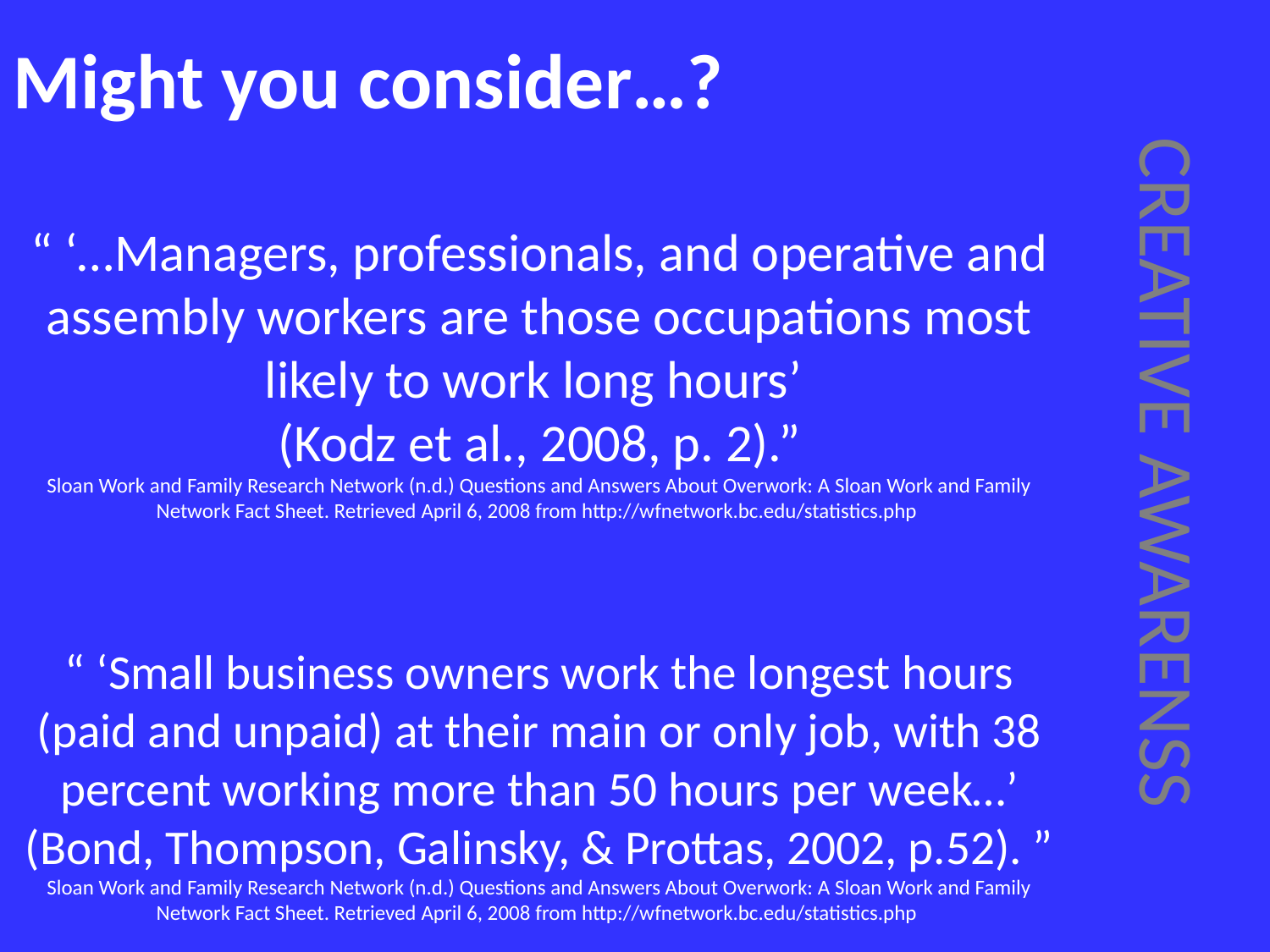

# Might you consider…?
“ ‘…Managers, professionals, and operative and assembly workers are those occupations most likely to work long hours’
(Kodz et al., 2008, p. 2).”
Sloan Work and Family Research Network (n.d.) Questions and Answers About Overwork: A Sloan Work and Family Network Fact Sheet. Retrieved April 6, 2008 from http://wfnetwork.bc.edu/statistics.php
CREATIVE AWARENSS

“ ‘Small business owners work the longest hours (paid and unpaid) at their main or only job, with 38 percent working more than 50 hours per week…’ (Bond, Thompson, Galinsky, & Prottas, 2002, p.52). ”
Sloan Work and Family Research Network (n.d.) Questions and Answers About Overwork: A Sloan Work and Family Network Fact Sheet. Retrieved April 6, 2008 from http://wfnetwork.bc.edu/statistics.php